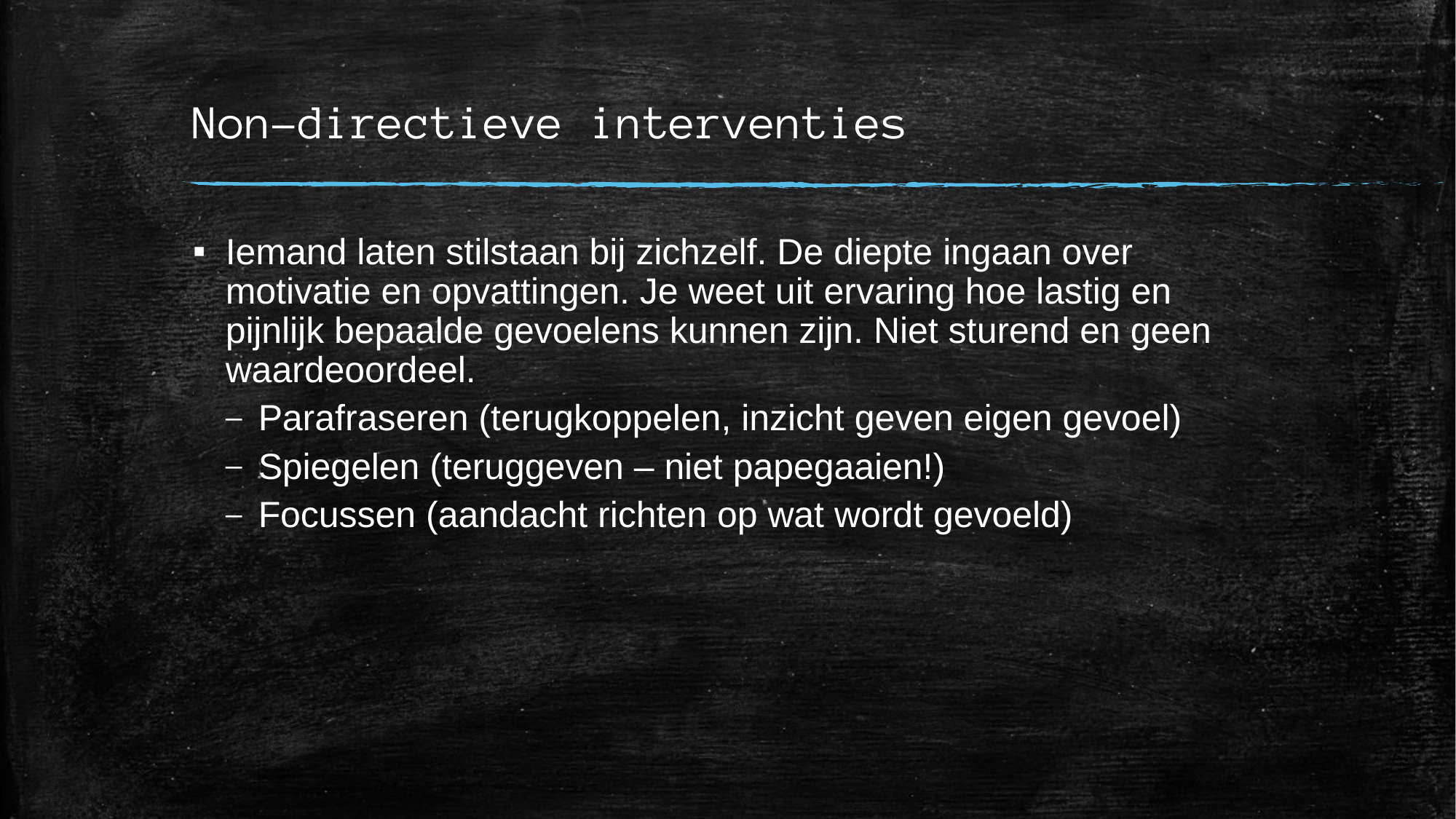

# Non-directieve interventies
Iemand laten stilstaan bij zichzelf. De diepte ingaan over motivatie en opvattingen. Je weet uit ervaring hoe lastig en pijnlijk bepaalde gevoelens kunnen zijn. Niet sturend en geen waardeoordeel.
Parafraseren (terugkoppelen, inzicht geven eigen gevoel)
Spiegelen (teruggeven – niet papegaaien!)
Focussen (aandacht richten op wat wordt gevoeld)